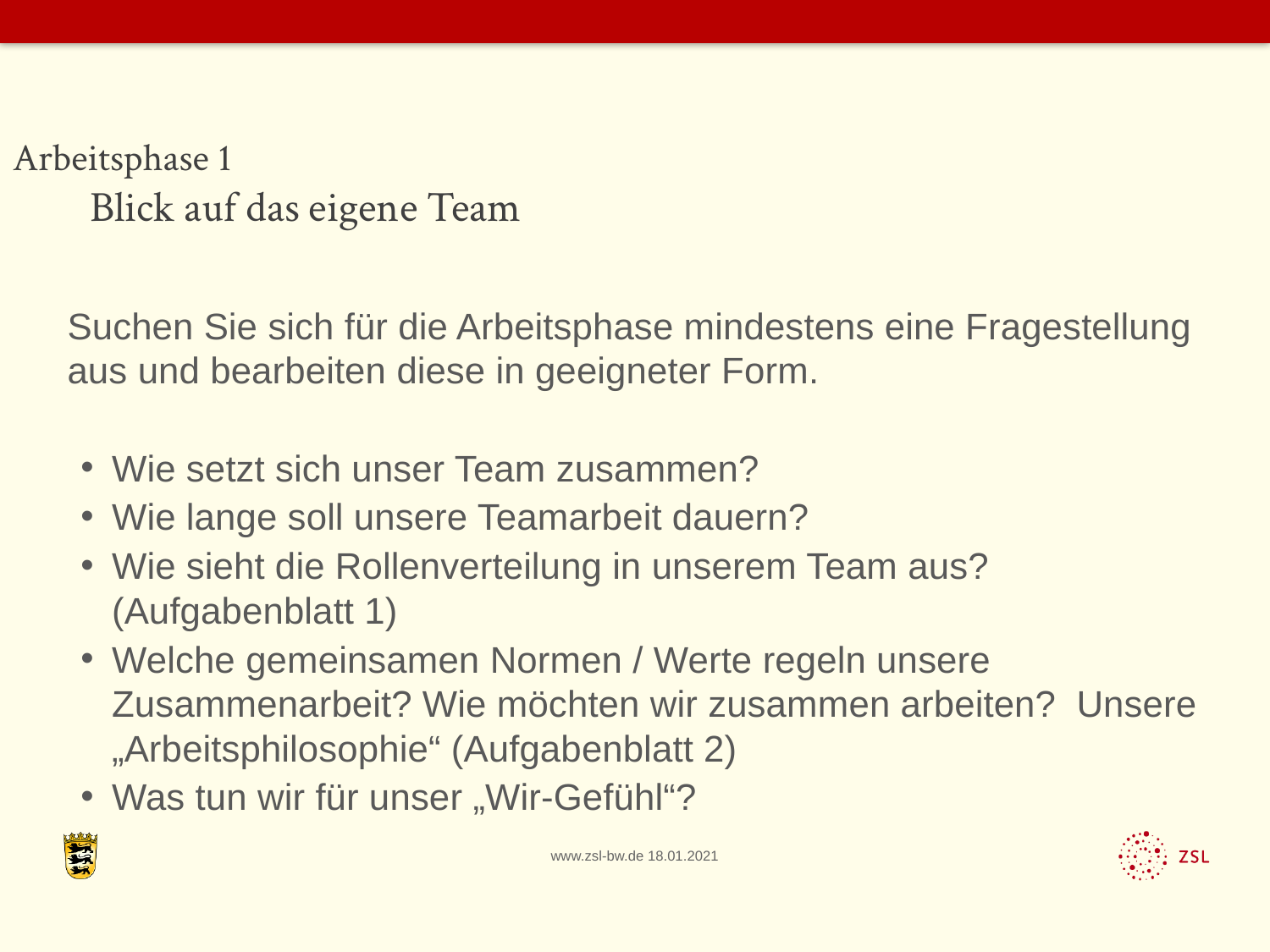

# Arbeitsphase 1 Blick auf das eigene Team
Suchen Sie sich für die Arbeitsphase mindestens eine Fragestellung aus und bearbeiten diese in geeigneter Form.

Wie setzt sich unser Team zusammen?
Wie lange soll unsere Teamarbeit dauern?
Wie sieht die Rollenverteilung in unserem Team aus? (Aufgabenblatt 1)
Welche gemeinsamen Normen / Werte regeln unsere Zusammenarbeit? Wie möchten wir zusammen arbeiten?  Unsere „Arbeitsphilosophie“ (Aufgabenblatt 2)
Was tun wir für unser „Wir-Gefühl“?